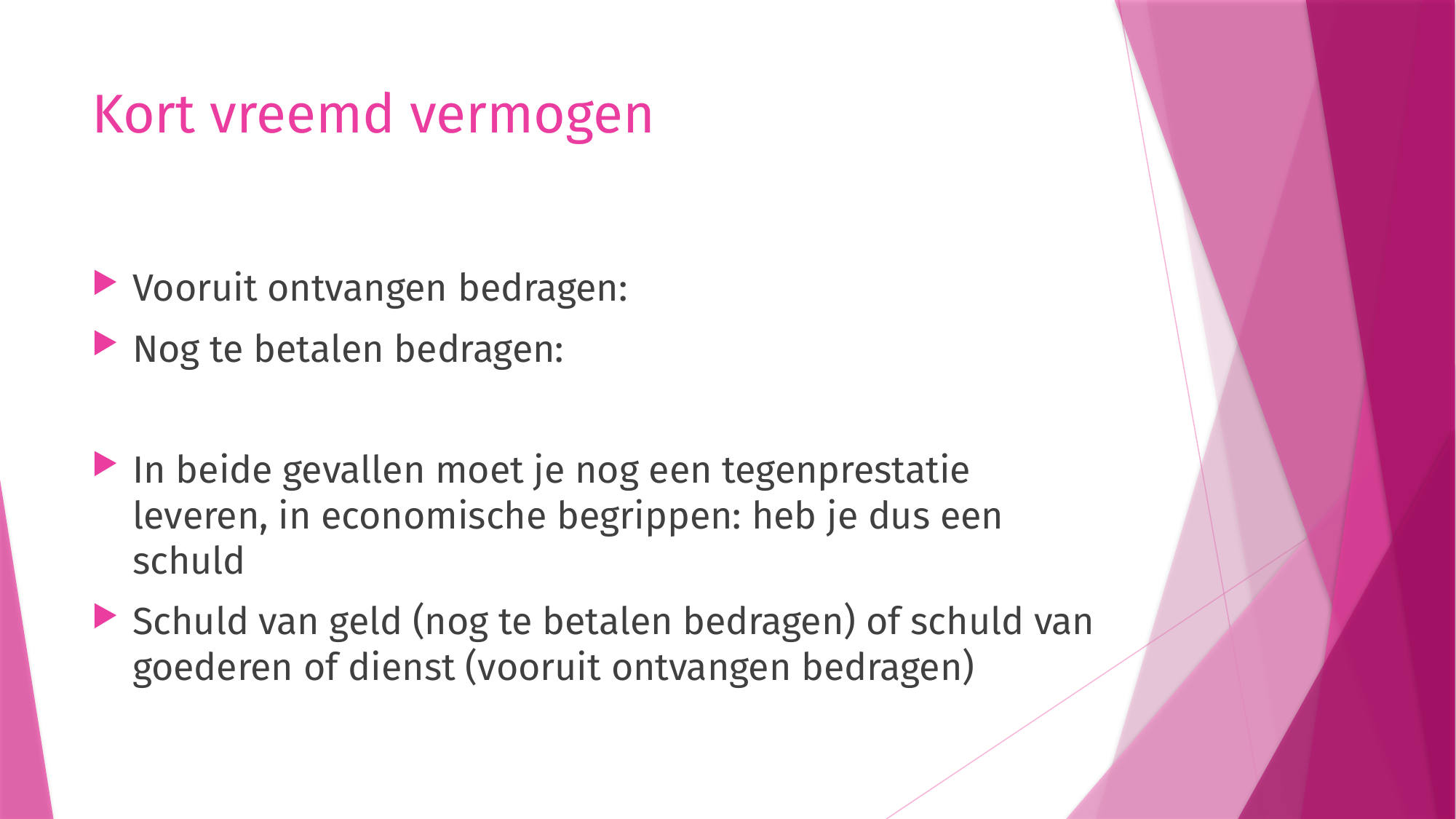

# Kort vreemd vermogen
Vooruit ontvangen bedragen:
Nog te betalen bedragen:

In beide gevallen moet je nog een tegenprestatie leveren, in economische begrippen: heb je dus een schuld
Schuld van geld (nog te betalen bedragen) of schuld van goederen of dienst (vooruit ontvangen bedragen)